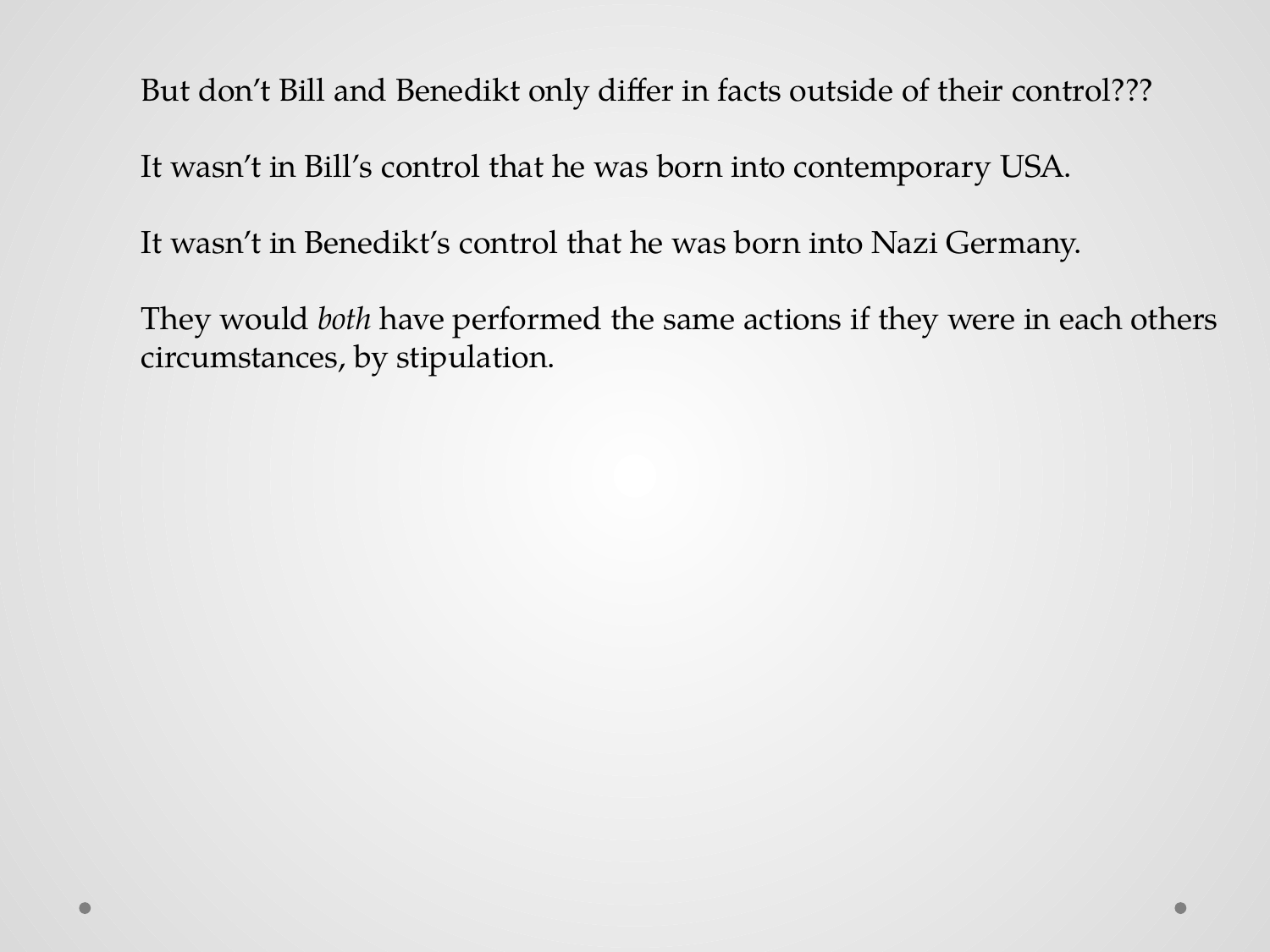

But don’t Bill and Benedikt only differ in facts outside of their control???

It wasn’t in Bill’s control that he was born into contemporary USA.

It wasn’t in Benedikt’s control that he was born into Nazi Germany.

They would both have performed the same actions if they were in each others circumstances, by stipulation.